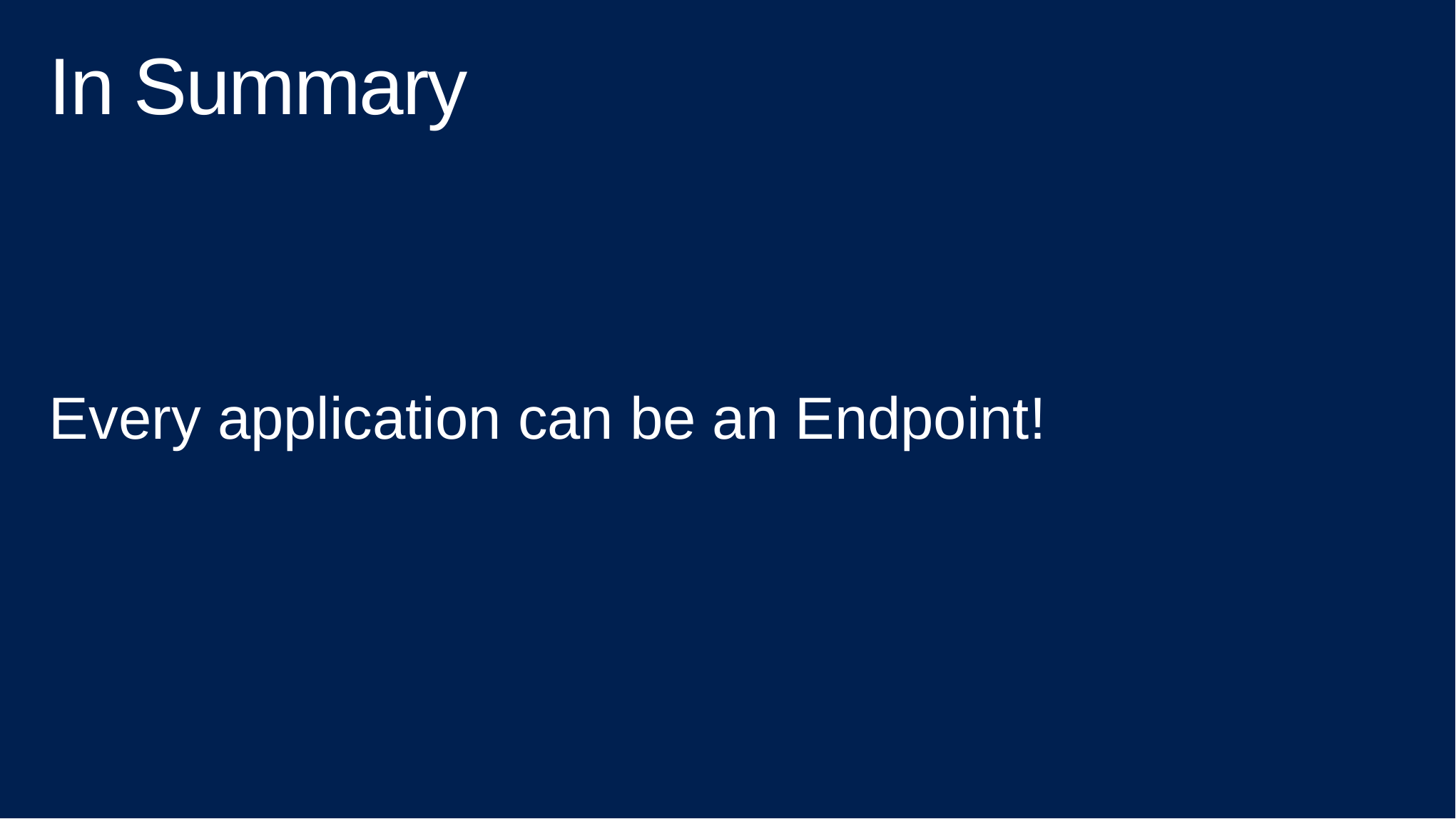

# In Summary

Every application can be an Endpoint!